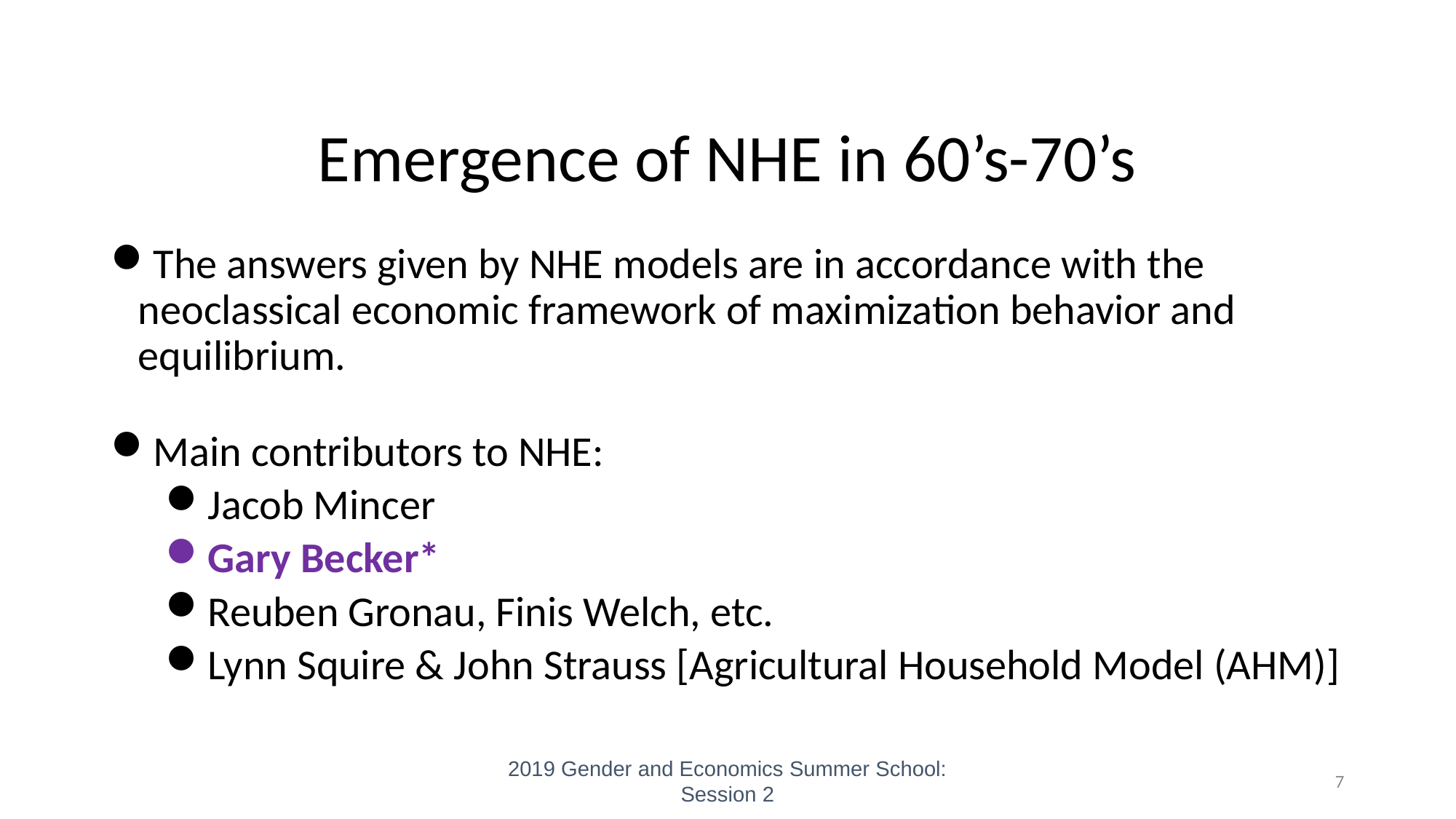

# Emergence of NHE in 60’s-70’s
The answers given by NHE models are in accordance with the  neoclassical economic framework of maximization behavior and equilibrium.

Main contributors to NHE:
Jacob Mincer
Gary Becker*
Reuben Gronau, Finis Welch, etc.
Lynn Squire & John Strauss [Agricultural Household Model (AHM)]

2019 Gender and Economics Summer School: Session 2
7